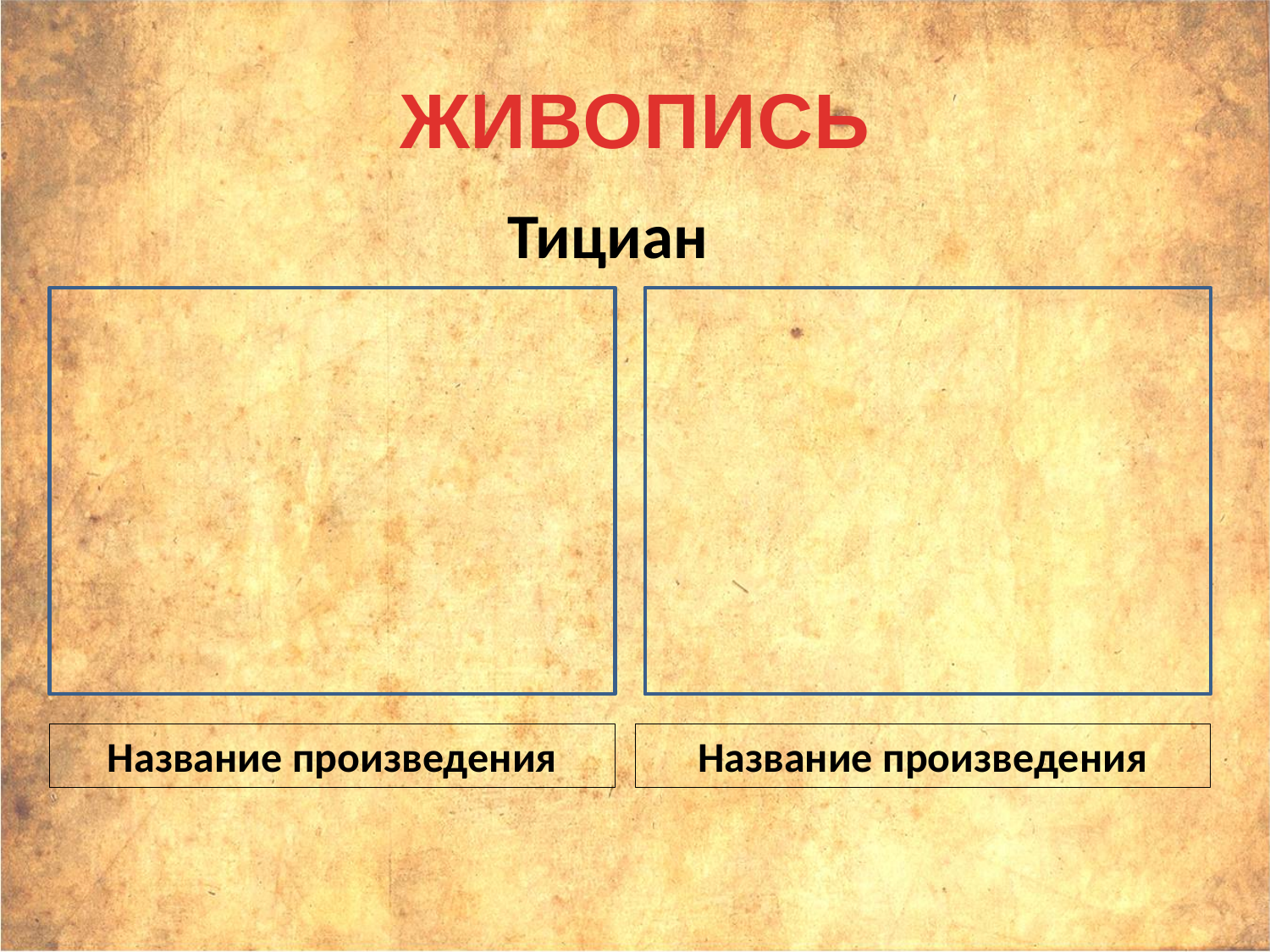

# ЖИВОПИСЬ
Тициан

Название произведения
Название произведения